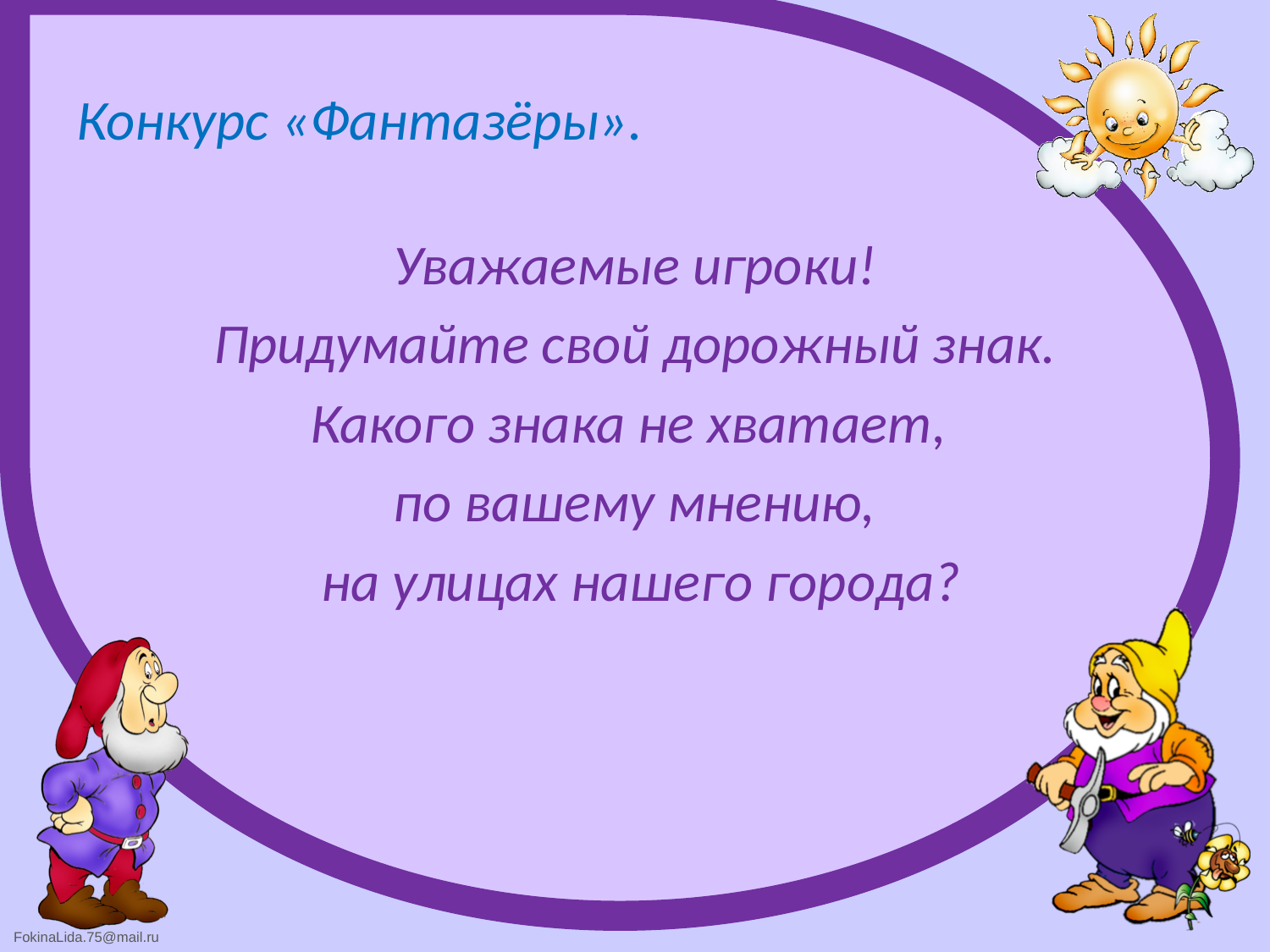

# Конкурс «Фантазёры».
Уважаемые игроки!
Придумайте свой дорожный знак.
Какого знака не хватает,
по вашему мнению,
 на улицах нашего города?